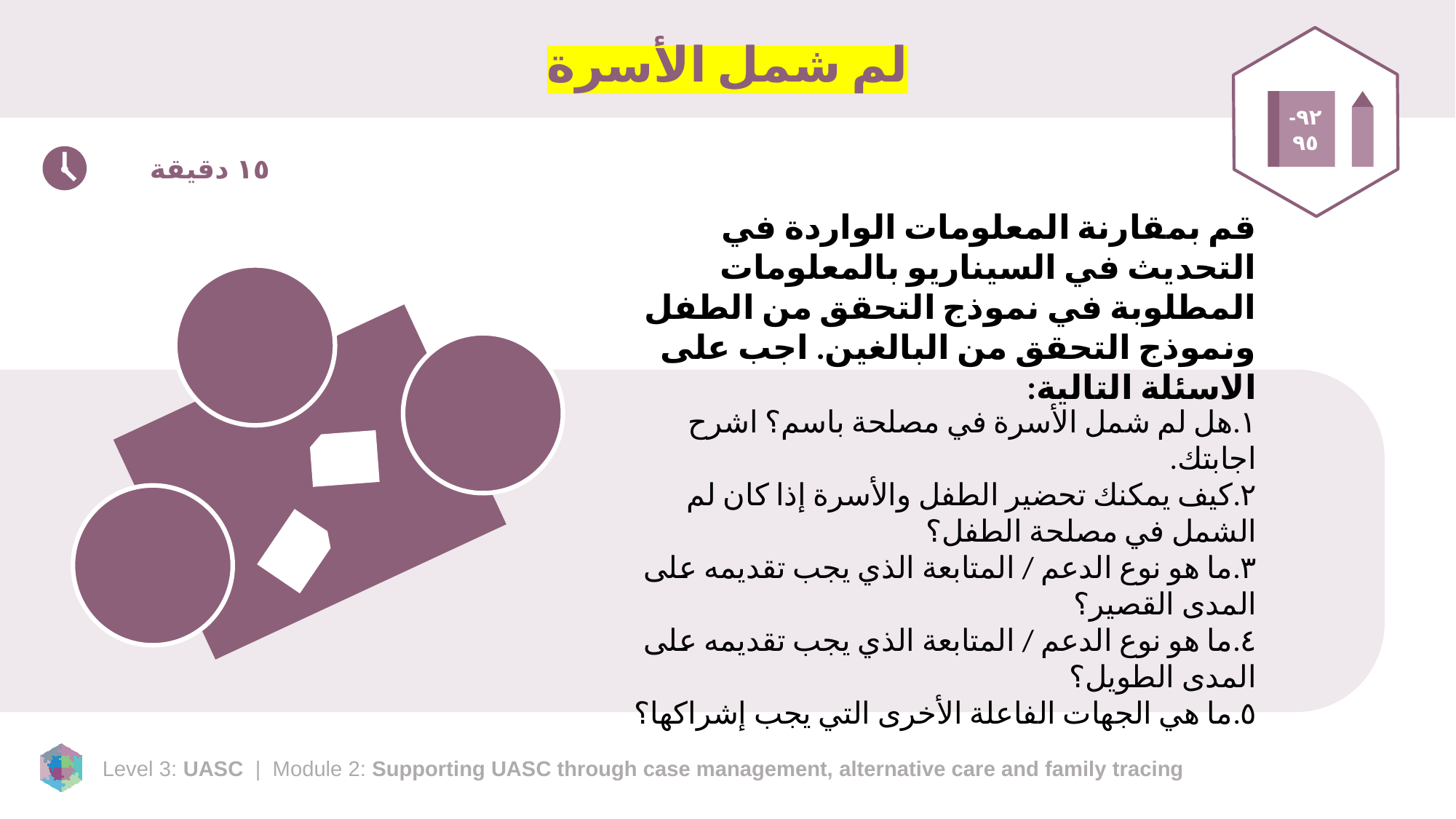

# لم شمل الأسرة

٩٢-٩٥

١٥ دقيقة

قم بمقارنة المعلومات الواردة في التحديث في السيناريو بالمعلومات المطلوبة في نموذج التحقق من الطفل ونموذج التحقق من البالغين. اجب على الاسئلة التالية:

١.هل لم شمل الأسرة في مصلحة باسم؟ اشرح اجابتك.
٢.كيف يمكنك تحضير الطفل والأسرة إذا كان لم الشمل في مصلحة الطفل؟
٣.ما هو نوع الدعم / المتابعة الذي يجب تقديمه على المدى القصير؟
٤.ما هو نوع الدعم / المتابعة الذي يجب تقديمه على المدى الطويل؟
٥.ما هي الجهات الفاعلة الأخرى التي يجب إشراكها؟